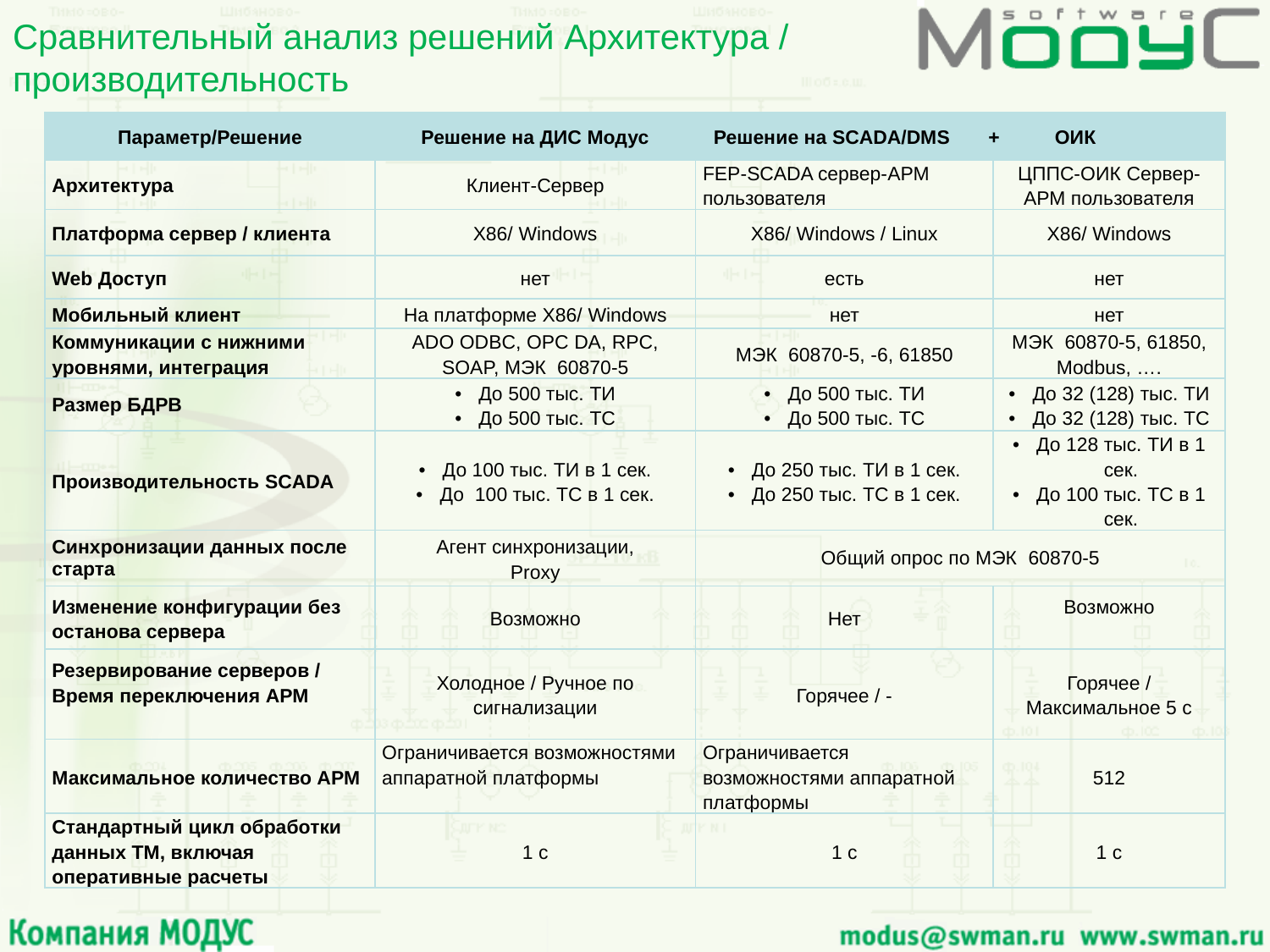

# Сравнительный анализ решений Архитектура / производительность
| Параметр/Решение | Решение на ДИС Модус | Решение на SCADA/DMS + ОИК |  |
| --- | --- | --- | --- |
| Архитектура | Клиент-Сервер | FEP-SCADA сервер-АРМ пользователя | ЦППС-ОИК Сервер- АРМ пользователя |
| Платформа сервер / клиента | Х86/ Windows | Х86/ Windows / Linux | Х86/ Windows |
| Web Доступ | нет | есть | нет |
| Мобильный клиент | На платформе Х86/ Windows | нет | нет |
| Коммуникации c нижними уровнями, интеграция | ADO ODBC, OPC DA, RPC, SOAP, МЭК 60870-5 | МЭК 60870-5, -6, 61850 | МЭК 60870-5, 61850, Modbus, …. |
| Размер БДРВ | До 500 тыс. ТИ До 500 тыс. ТС | До 500 тыс. ТИ До 500 тыс. ТС | До 32 (128) тыс. ТИ До 32 (128) тыс. ТС |
| Производительность SCADA | До 100 тыс. ТИ в 1 сек. До 100 тыс. ТС в 1 сек. | До 250 тыс. ТИ в 1 сек. До 250 тыс. ТС в 1 сек. | До 128 тыс. ТИ в 1 сек. До 100 тыс. ТС в 1 сек. |
| Синхронизации данных после старта | Агент синхронизации, Proху | Общий опрос по МЭК 60870-5 |  |
| Изменение конфигурации без останова сервера | Возможно | Нет | Возможно |
| Резервирование серверов / Время переключения АРМ | Холодное / Ручное по сигнализации | Горячее / - | Горячее / Максимальное 5 с |
| Максимальное количество АРМ | Ограничивается возможностями аппаратной платформы | Ограничивается возможностями аппаратной платформы | 512 |
| Стандартный цикл обработки данных ТМ, включая оперативные расчеты | 1 с | 1 с | 1 с |